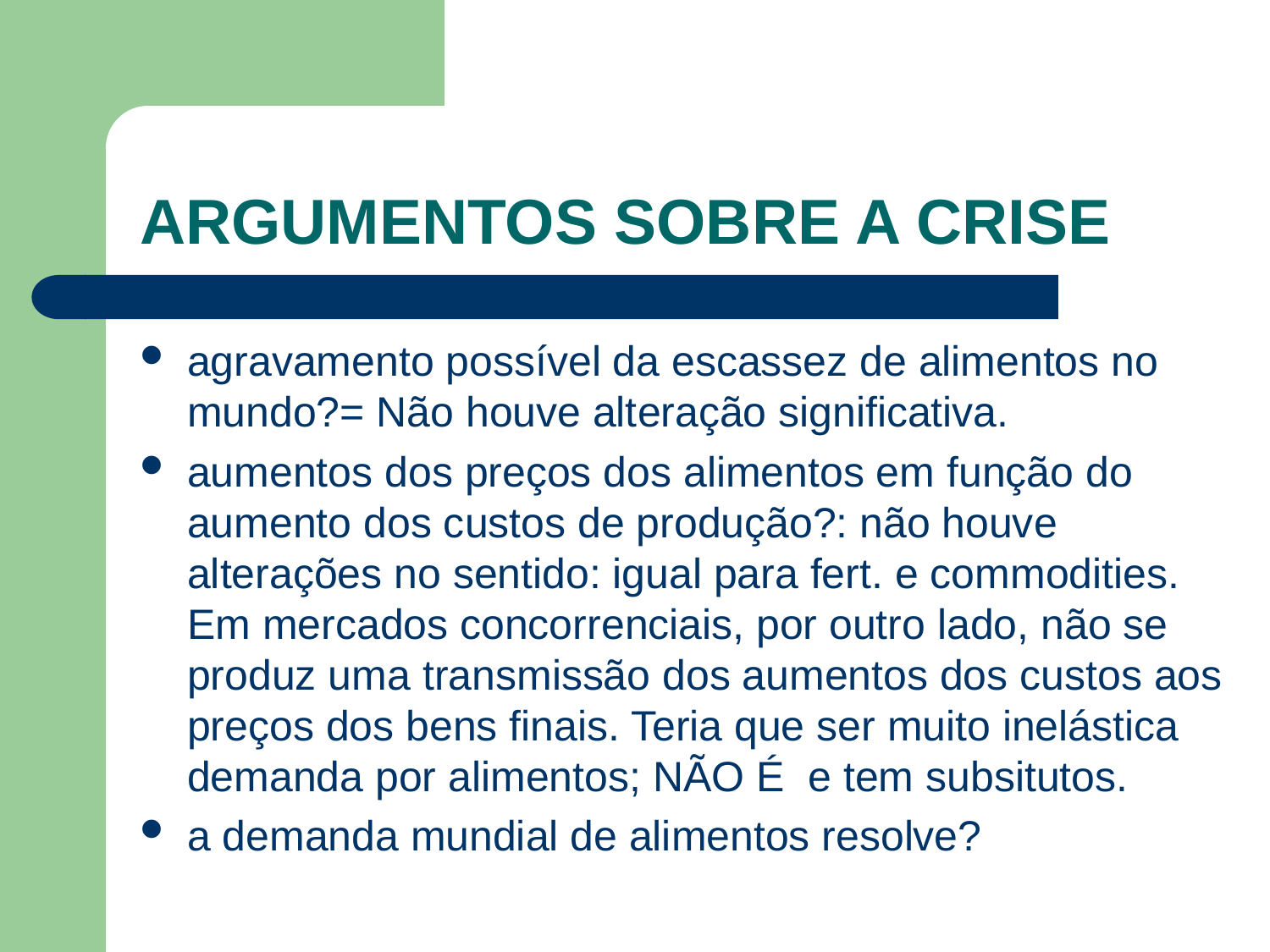

# ARGUMENTOS SOBRE A CRISE
agravamento possível da escassez de alimentos no mundo?= Não houve alteração significativa.
aumentos dos preços dos alimentos em função do aumento dos custos de produção?: não houve alterações no sentido: igual para fert. e commodities. Em mercados concorrenciais, por outro lado, não se produz uma transmissão dos aumentos dos custos aos preços dos bens finais. Teria que ser muito inelástica demanda por alimentos; NÃO É  e tem subsitutos.
a demanda mundial de alimentos resolve?